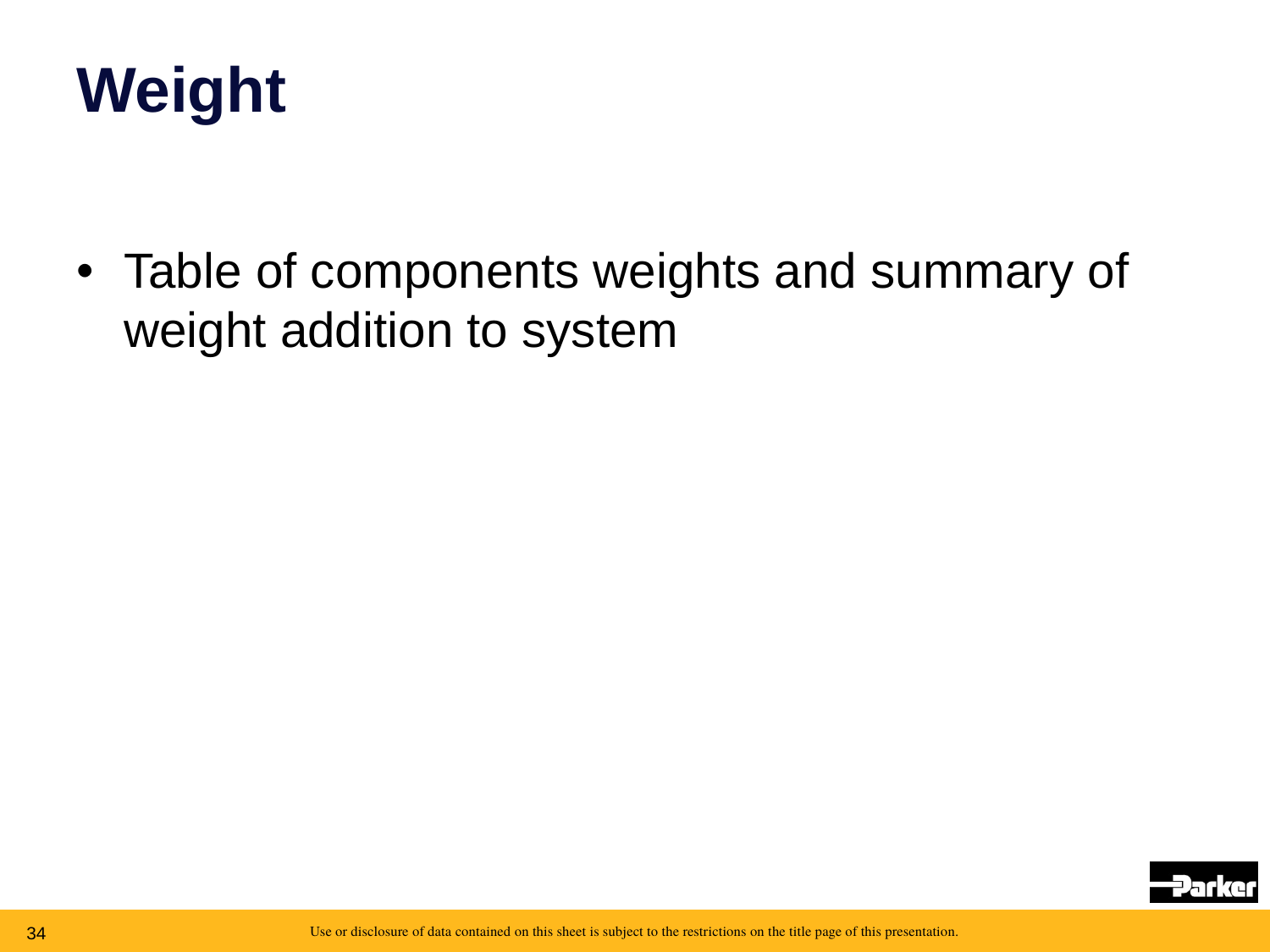

Weight
Table of components weights and summary of weight addition to system